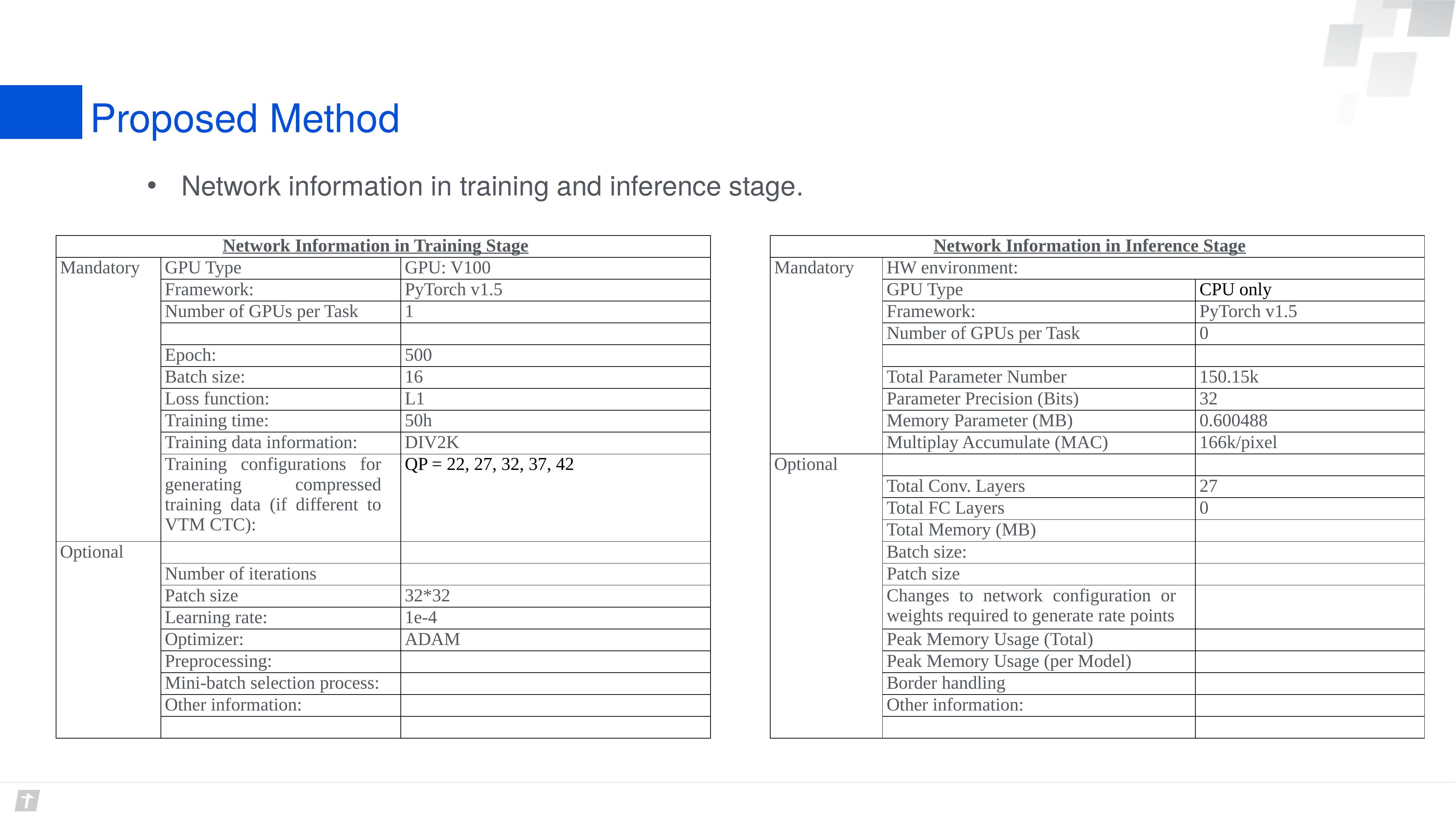

# Proposed Method
Network information in training and inference stage.
| Network Information in Inference Stage |  |  |
| --- | --- | --- |
| Mandatory | HW environment: |  |
|  | GPU Type | CPU only |
|  | Framework: | PyTorch v1.5 |
|  | Number of GPUs per Task | 0 |
|  |  |  |
|  | Total Parameter Number | 150.15k |
|  | Parameter Precision (Bits) | 32 |
|  | Memory Parameter (MB) | 0.600488 |
|  | Multiplay Accumulate (MAC) | 166k/pixel |
| Optional |  |  |
|  | Total Conv. Layers | 27 |
|  | Total FC Layers | 0 |
|  | Total Memory (MB) |  |
|  | Batch size: |  |
|  | Patch size |  |
|  | Changes to network configuration or weights required to generate rate points |  |
|  | Peak Memory Usage (Total) |  |
|  | Peak Memory Usage (per Model) |  |
|  | Border handling |  |
|  | Other information: |  |
|  |  |  |
| Network Information in Training Stage |  |  |
| --- | --- | --- |
| Mandatory | GPU Type | GPU: V100 |
|  | Framework: | PyTorch v1.5 |
|  | Number of GPUs per Task | 1 |
|  |  |  |
|  | Epoch: | 500 |
|  | Batch size: | 16 |
|  | Loss function: | L1 |
|  | Training time: | 50h |
|  | Training data information: | DIV2K |
|  | Training configurations for generating compressed training data (if different to VTM CTC): | QP = 22, 27, 32, 37, 42 |
| Optional |  |  |
|  | Number of iterations |  |
|  | Patch size | 32\*32 |
|  | Learning rate: | 1e-4 |
|  | Optimizer: | ADAM |
|  | Preprocessing: |  |
|  | Mini-batch selection process: |  |
|  | Other information: |  |
|  |  |  |